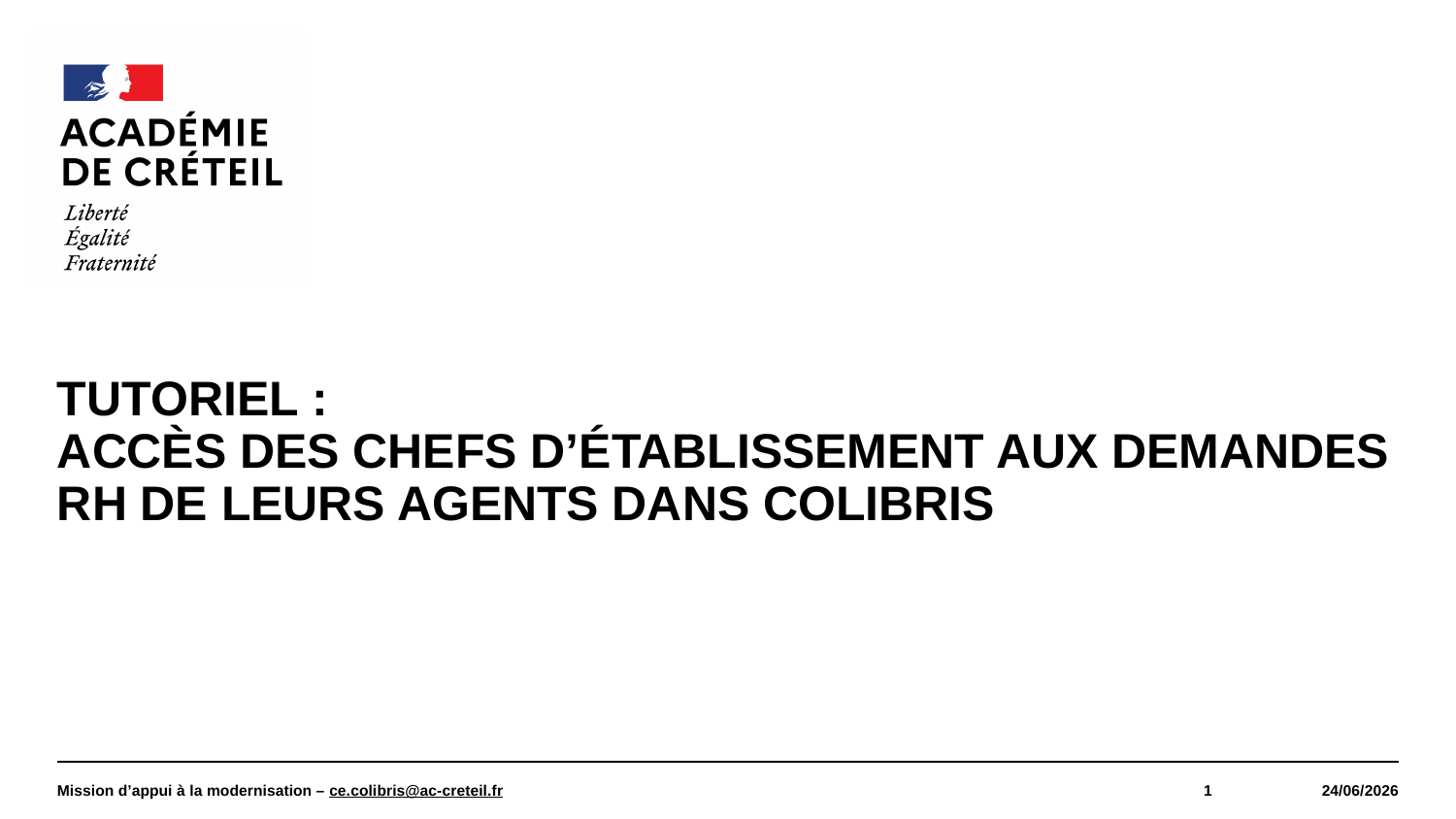

#
Tutoriel :
accès des chefs d’établissement aux demandes RH de leurs agents dans Colibris
Mission d’appui à la modernisation – ce.colibris@ac-creteil.fr
1
24/06/2026